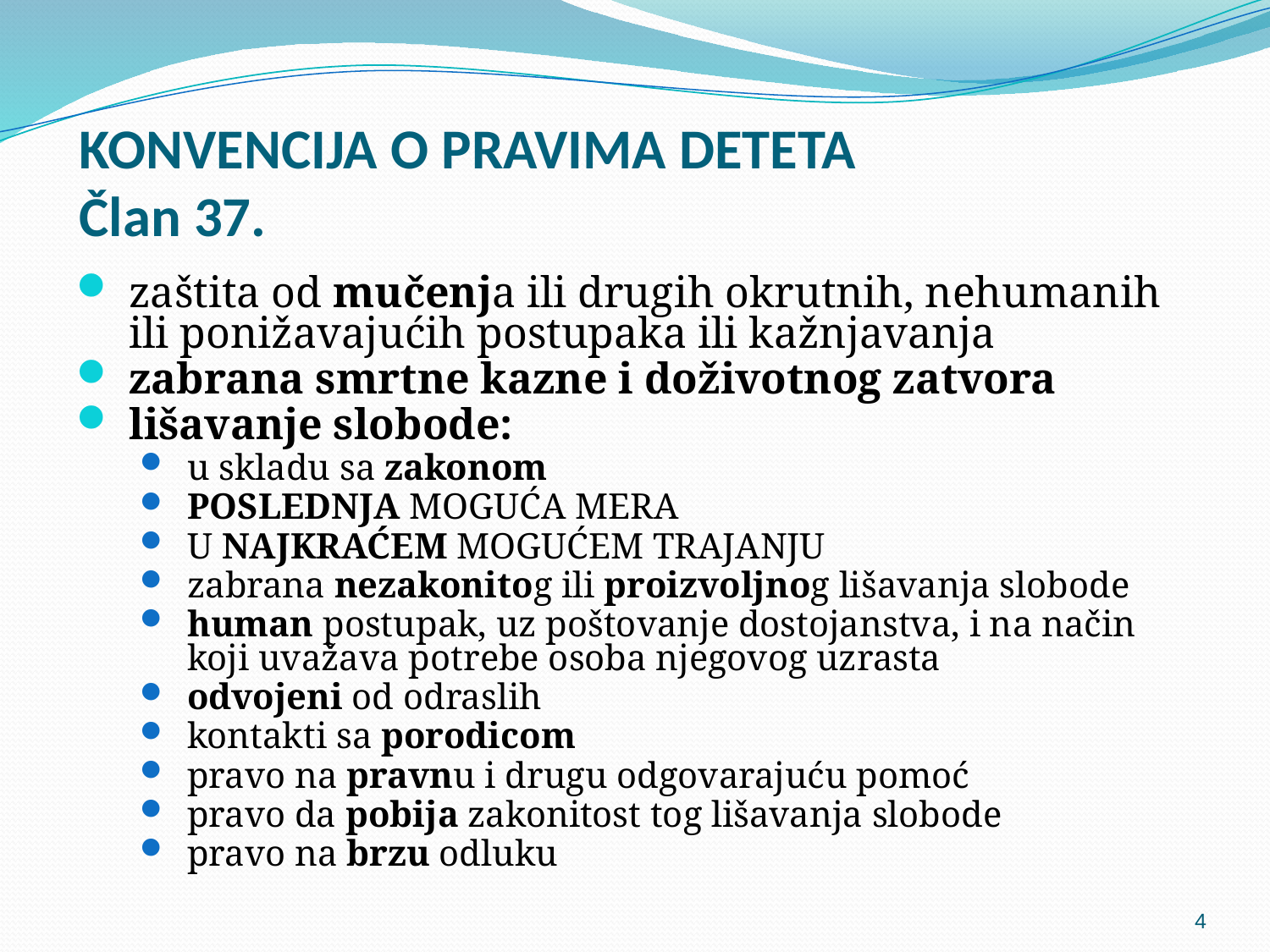

# KONVENCIJA O PRAVIMA DETETA Član 37.
zaštita od mučenja ili drugih okrutnih, nehumanih ili ponižavajućih postupaka ili kažnjavanja
zabrana smrtne kazne i doživotnog zatvora
lišavanje slobode:
u skladu sa zakonom
POSLEDNJA MOGUĆA MERA
U NAJKRAĆEM MOGUĆEM TRAJANJU
zabrana nezakonitog ili proizvoljnog lišavanja slobode
human postupak, uz poštovanje dostojanstva, i na način koji uvažava potrebe osoba njegovog uzrasta
odvojeni od odraslih
kontakti sa porodicom
pravo na pravnu i drugu odgovarajuću pomoć
pravo da pobija zakonitost tog lišavanja slobode
pravo na brzu odluku
4